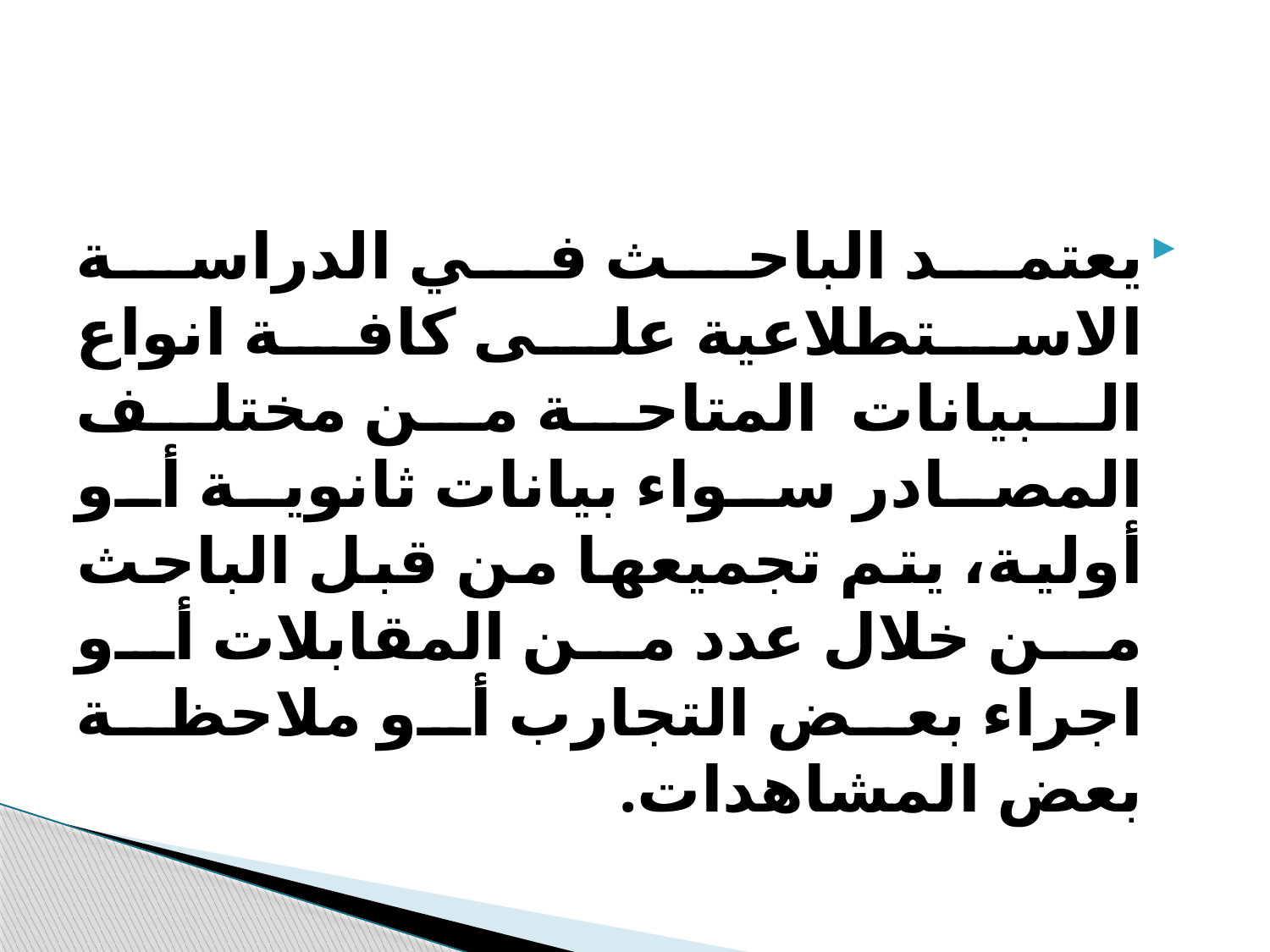

#
يعتمد الباحث في الدراسة الاستطلاعية على كافة انواع البيانات  المتاحة من مختلف المصادر سواء بيانات ثانوية أو أولية، يتم تجميعها من قبل الباحث من خلال عدد من المقابلات أو اجراء بعض التجارب أو ملاحظة بعض المشاهدات.